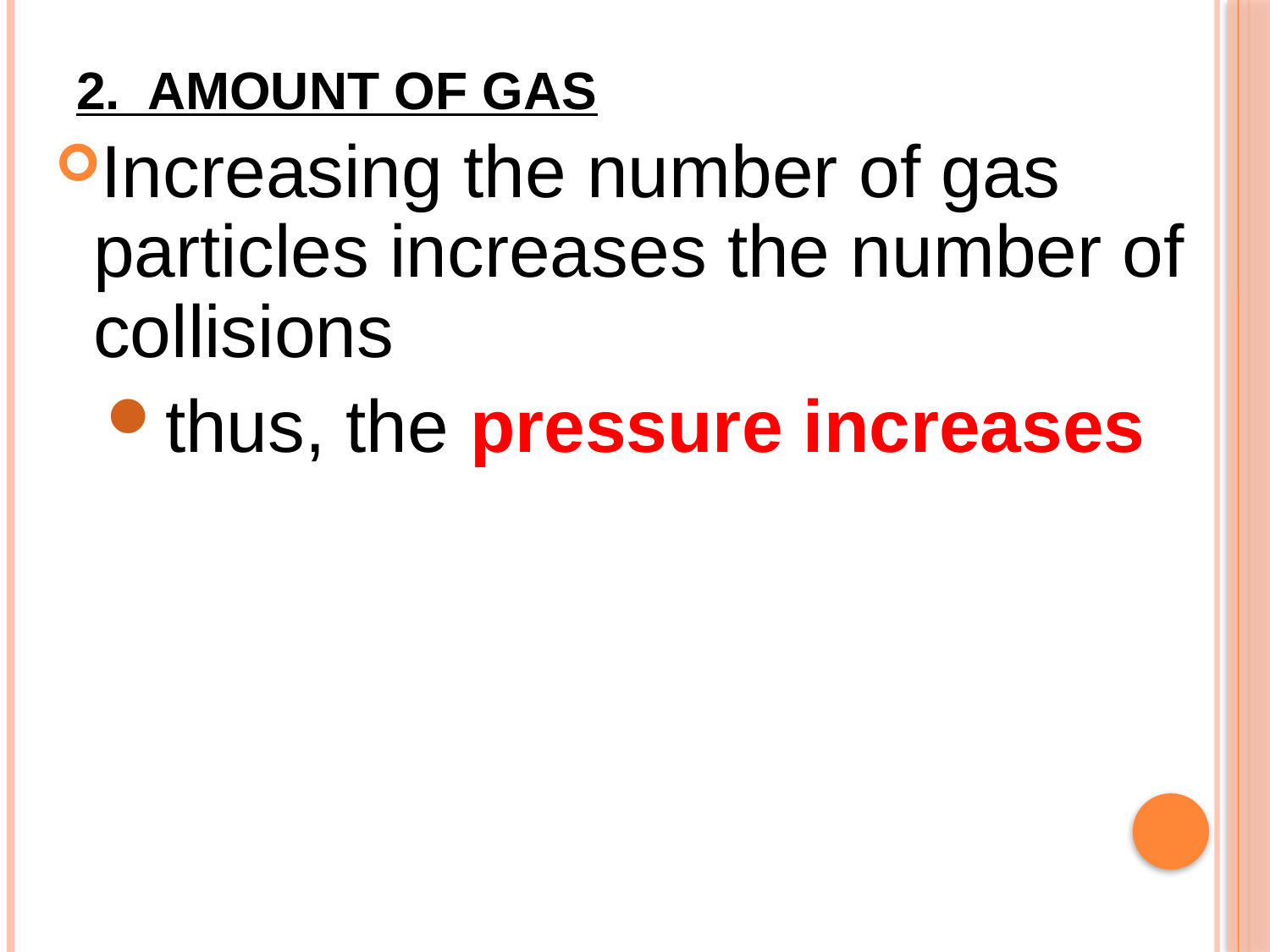

# 2.  Amount of Gas
Increasing the number of gas particles increases the number of collisions
thus, the pressure increases